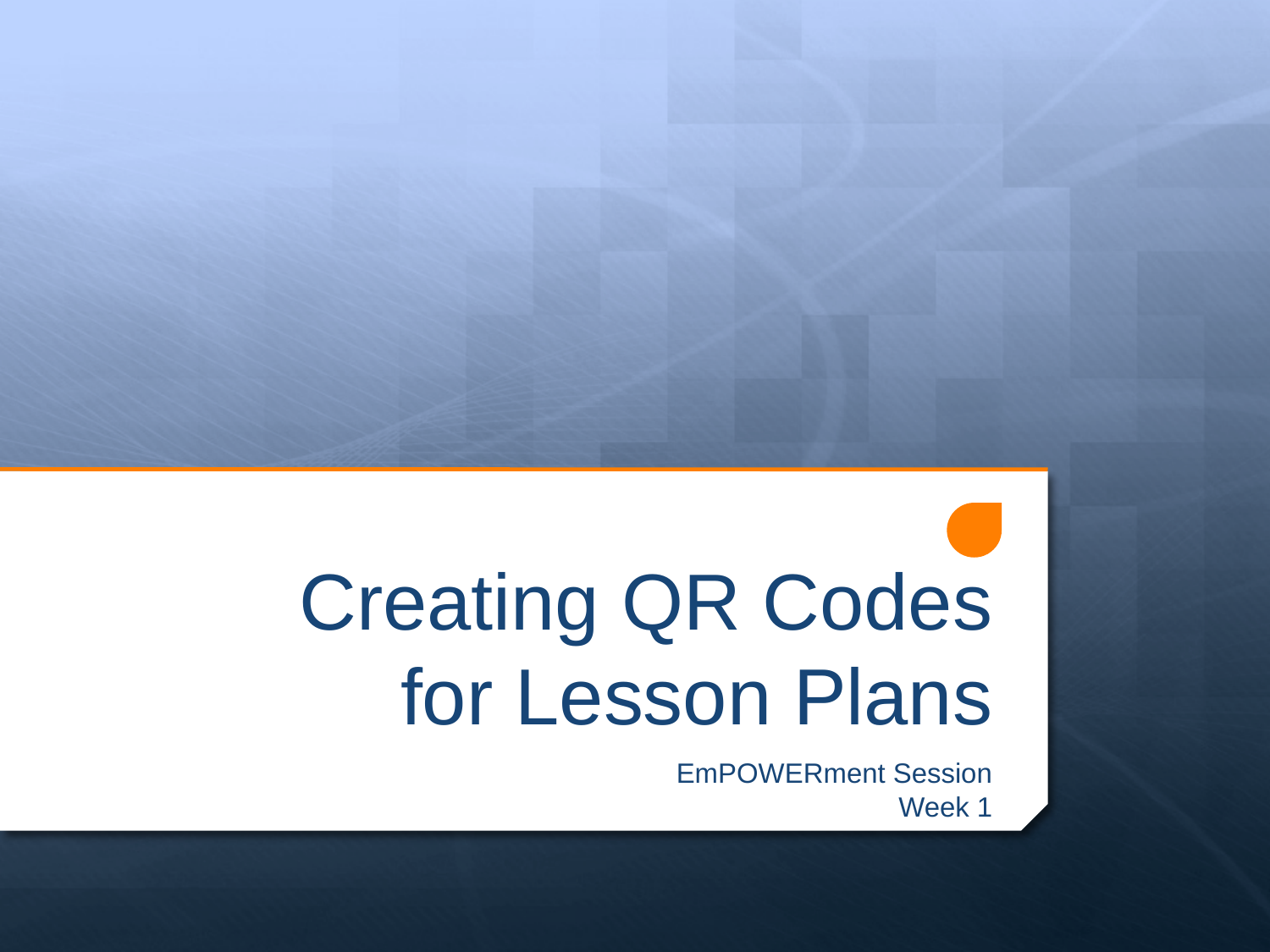

# Creating QR Codes for Lesson Plans
EmPOWERment Session
Week 1